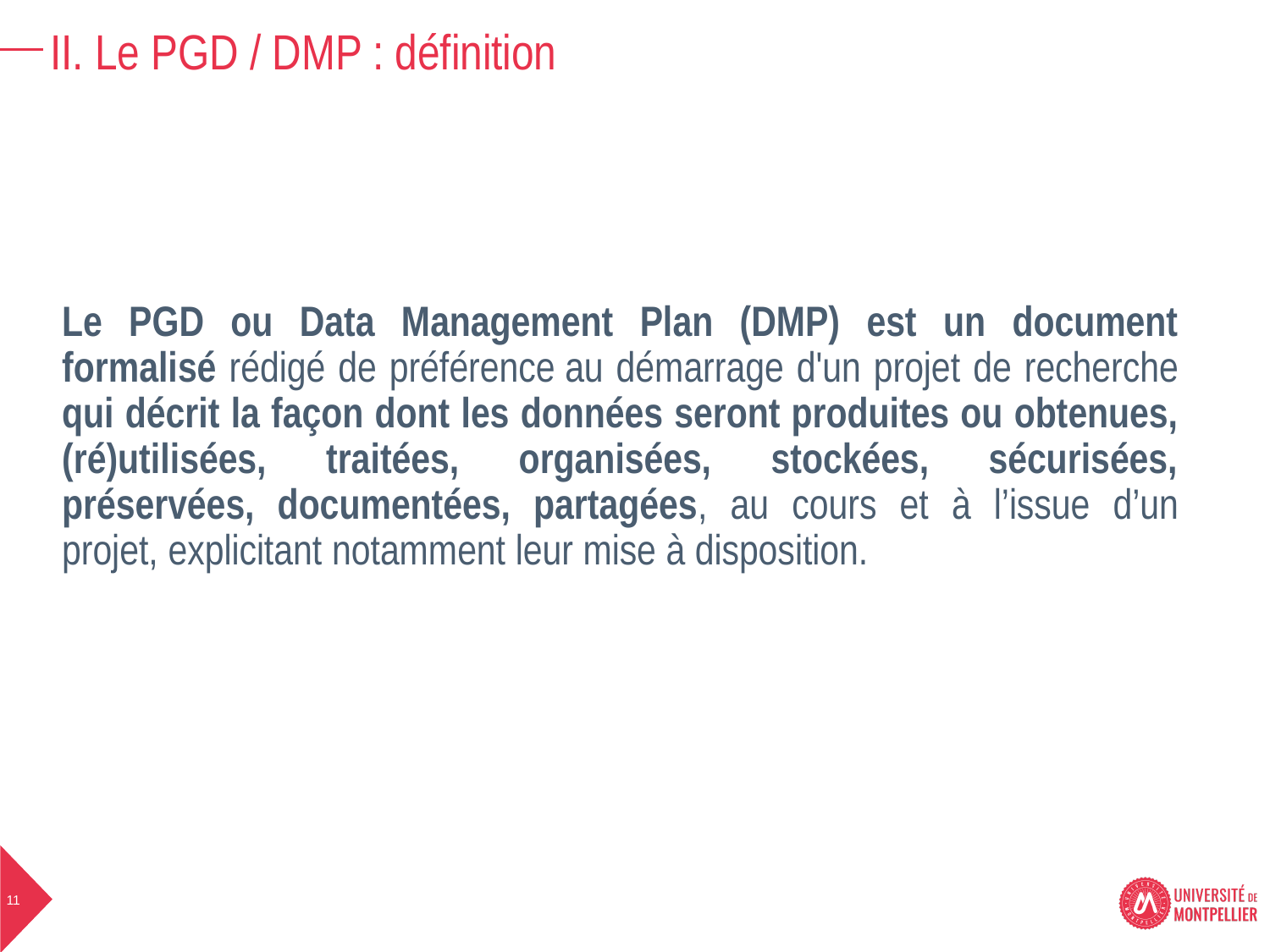

II. Le PGD / DMP : définition
Le PGD ou Data Management Plan (DMP) est un document formalisé rédigé de préférence au démarrage d'un projet de recherche qui décrit la façon dont les données seront produites ou obtenues, (ré)utilisées, traitées, organisées, stockées, sécurisées, préservées, documentées, partagées, au cours et à l’issue d’un projet, explicitant notamment leur mise à disposition.

11